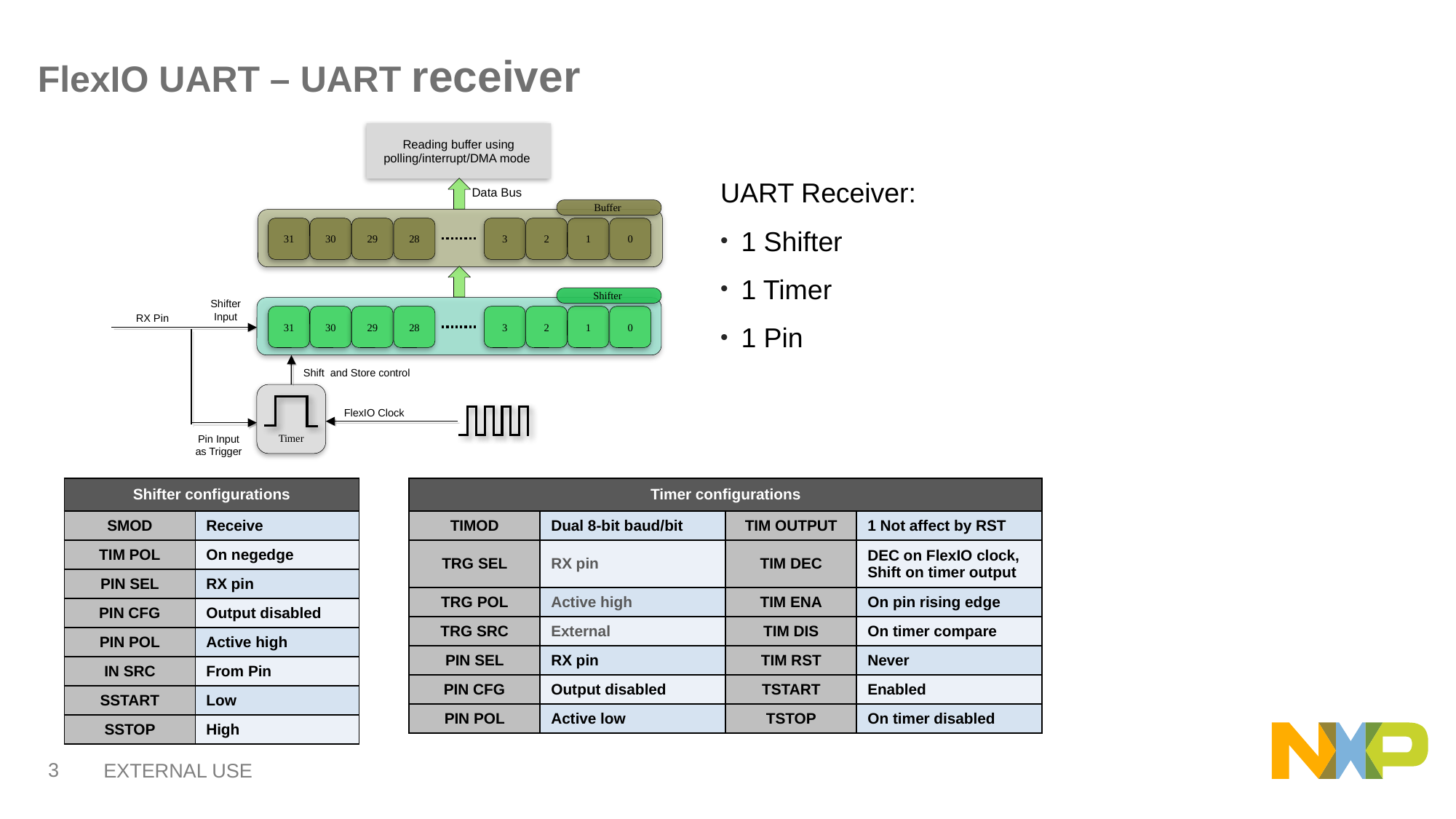

# FlexIO UART – UART receiver
Reading buffer using polling/interrupt/DMA mode
UART Receiver:
1 Shifter
1 Timer
1 Pin

Data Bus
Buffer

31
30
29
28
3
2
1
0

Shifter
Shifter Input

31
30
29
28
3
2
1
0
RX Pin
stop
D0
D1
D2
D3
D4
D5
D6
D7
start
Trigger
Shift  and Store control

Timer
FlexIO Clock
Pin Input as Trigger
| Shifter configurations |  |
| --- | --- |
| SMOD | Receive |
| TIM POL | On negedge |
| PIN SEL | RX pin |
| PIN CFG | Output disabled |
| PIN POL | Active high |
| IN SRC | From Pin |
| SSTART | Low |
| SSTOP | High |
| Timer configurations |  |  |  |
| --- | --- | --- | --- |
| TIMOD | Dual 8-bit baud/bit | TIM OUTPUT | 1 Not affect by RST |
| TRG SEL | RX pin | TIM DEC | DEC on FlexIO clock, Shift on timer output |
| TRG POL | Active high | TIM ENA | On pin rising edge |
| TRG SRC | External | TIM DIS | On timer compare |
| PIN SEL | RX pin | TIM RST | Never |
| PIN CFG | Output disabled | TSTART | Enabled |
| PIN POL | Active low | TSTOP | On timer disabled |